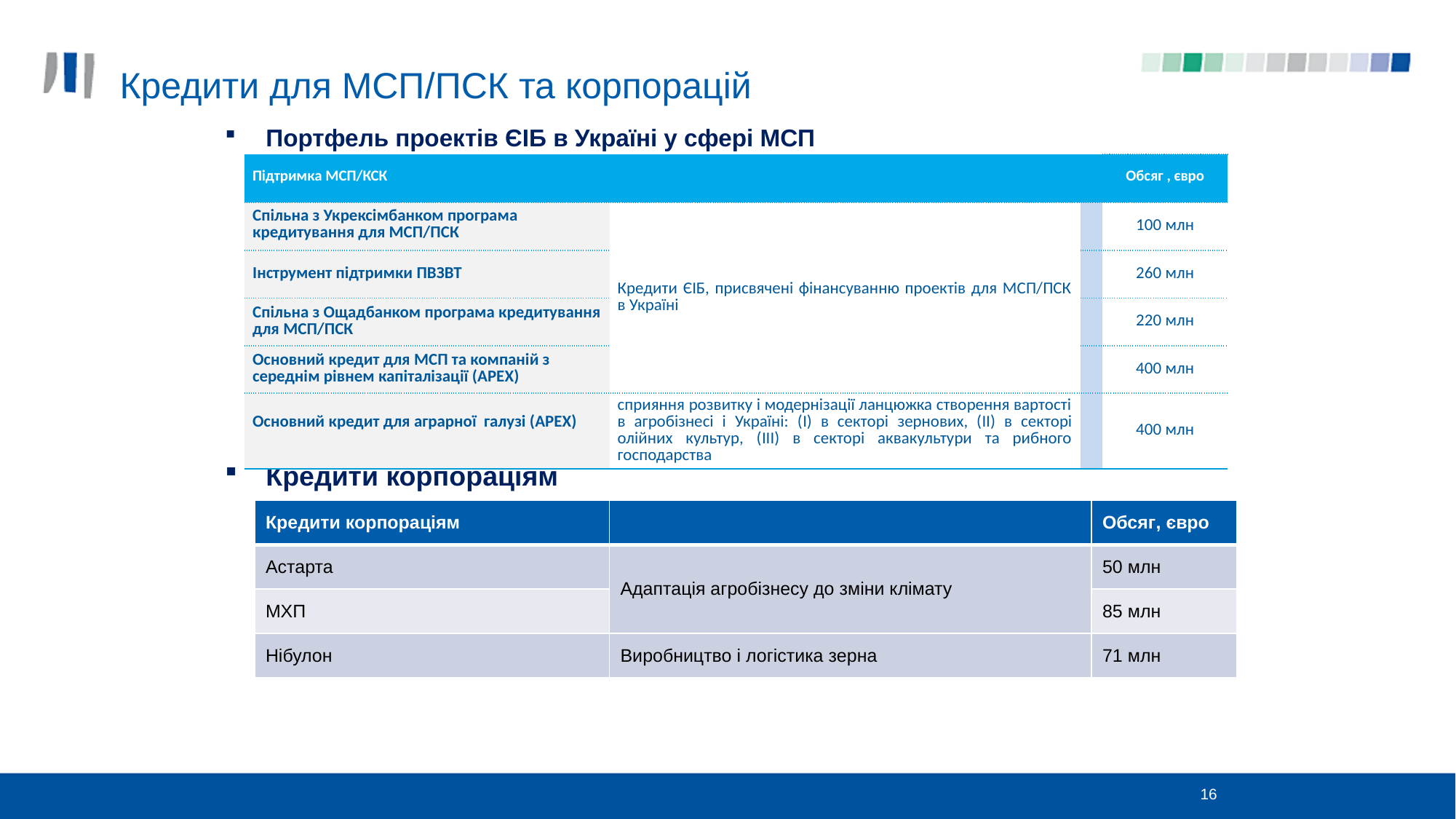

# Кредити для МСП/ПСК та корпорацій
Портфель проектів ЄІБ в Україні у сфері МСП

Кредити корпораціям

| Підтримка МСП/КСК |  |  | Обсяг , євро |
| --- | --- | --- | --- |
| Спільна з Укрексімбанком програма кредитування для МСП/ПСК | Кредити ЄІБ, присвячені фінансуванню проектів для МСП/ПСК в Україні |  | 100 млн |
| Інструмент підтримки ПВЗВТ |  |  | 260 млн |
| Спільна з Ощадбанком програма кредитування для МСП/ПСК |  |  | 220 млн |
| Основний кредит для МСП та компаній з середнім рівнем капіталізації (APEX) |  |  | 400 млн |
| Основний кредит для аграрної галузі (APEX) | сприяння розвитку і модернізації ланцюжка створення вартості в агробізнесі і Україні: (I) в секторі зернових, (II) в секторі олійних культур, (III) в секторі аквакультури та рибного господарства |  | 400 млн |
| Кредити корпораціям |  | Обсяг, євро |
| --- | --- | --- |
| Астарта | Адаптація агробізнесу до зміни клімату | 50 млн |
| МХП |  | 85 млн |
| Нібулон | Виробництво і логістика зерна | 71 млн |
16